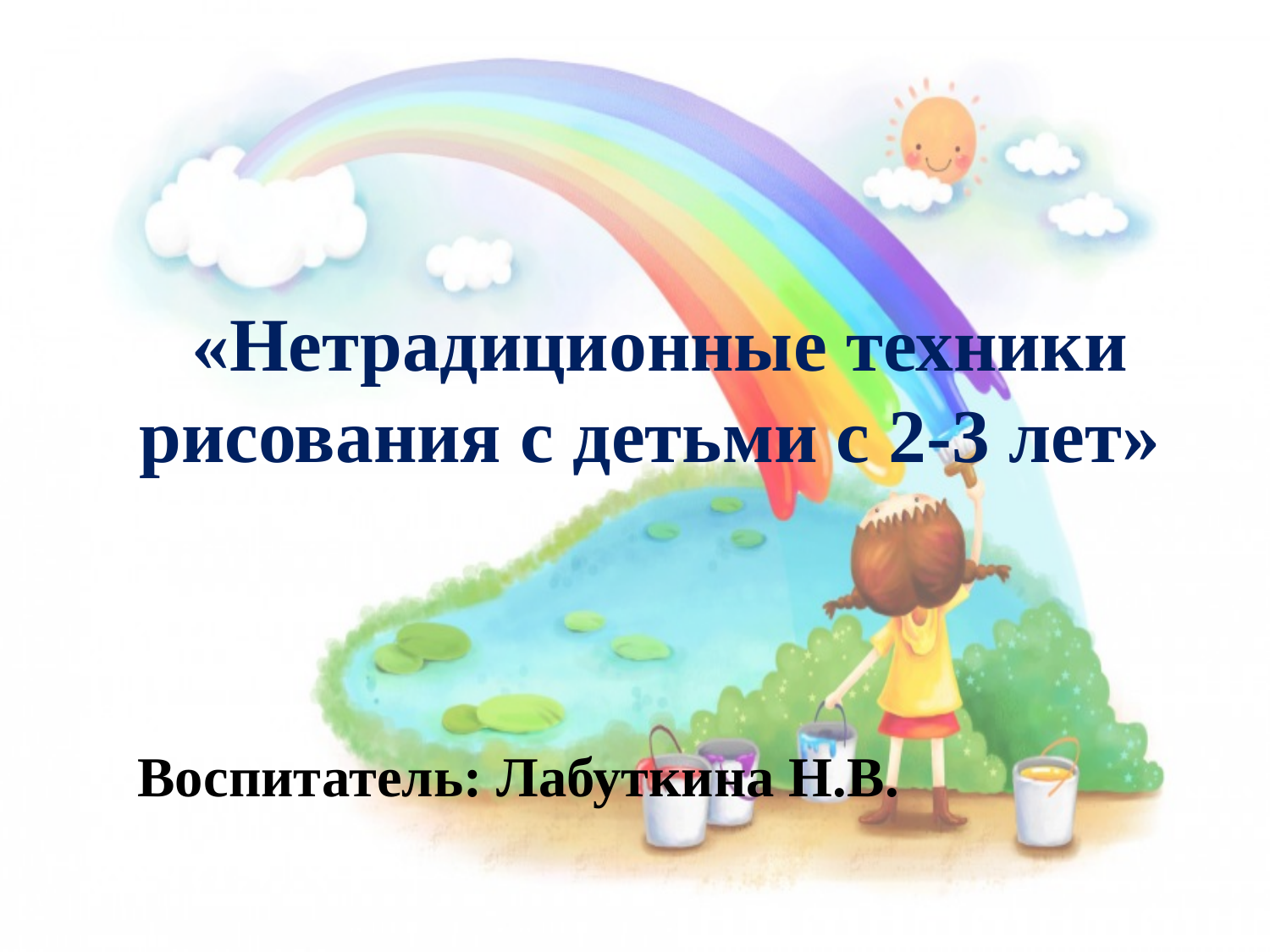

«Нетрадиционные техники рисования с детьми с 2-3 лет»

Воспитатель: Лабуткина Н.В.
#